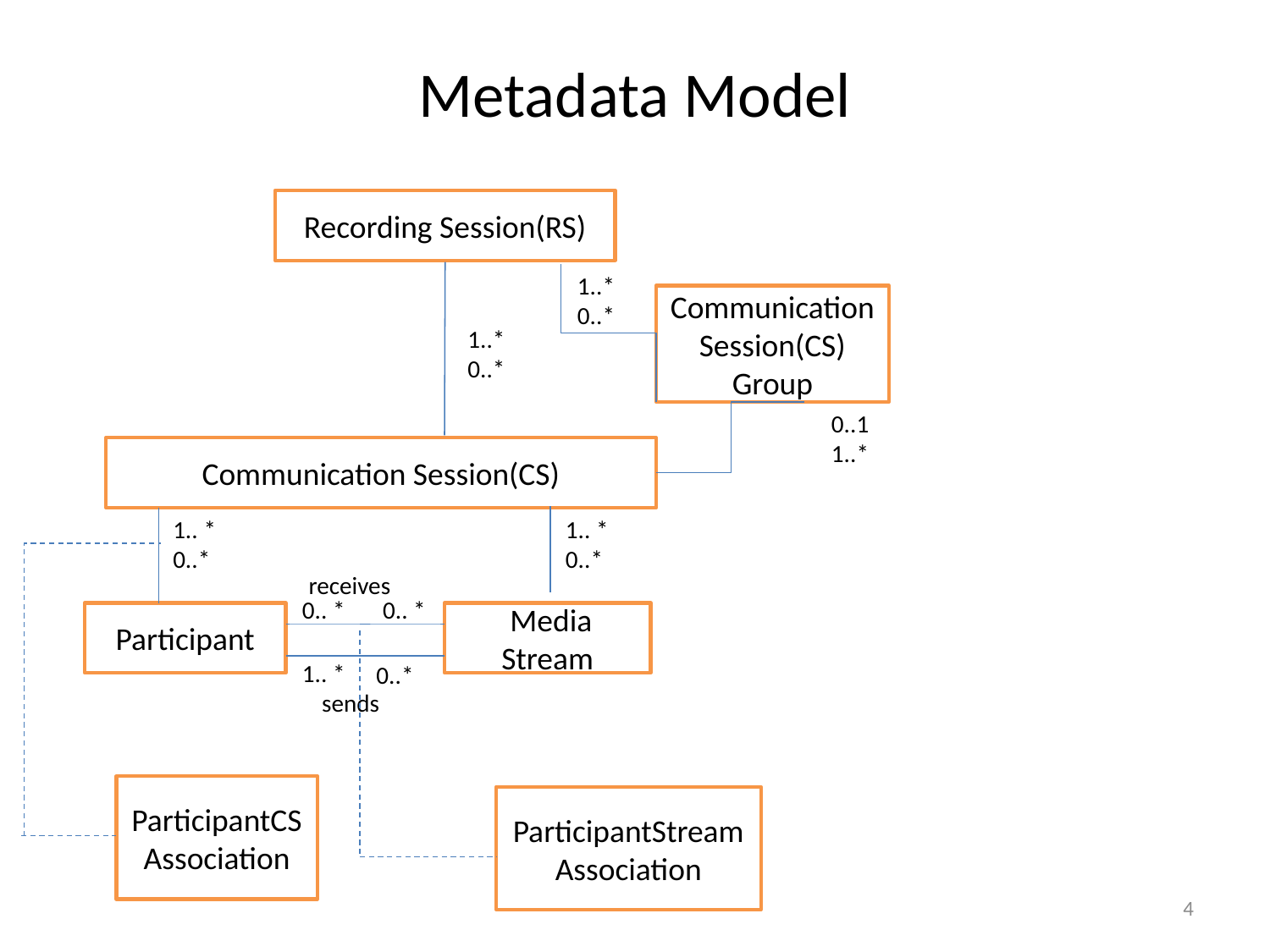

# Metadata Model
Recording Session(RS)
1..*
0..*
Communication Session(CS) Group
1..*
0..*
0..1
1..*
Communication Session(CS)
1.. *
0..*
1.. *
0..*
receives
0.. *
0.. *
Participant
 Media Stream
1.. *
0..*
sends
ParticipantCS
Association
ParticipantStream
Association
4